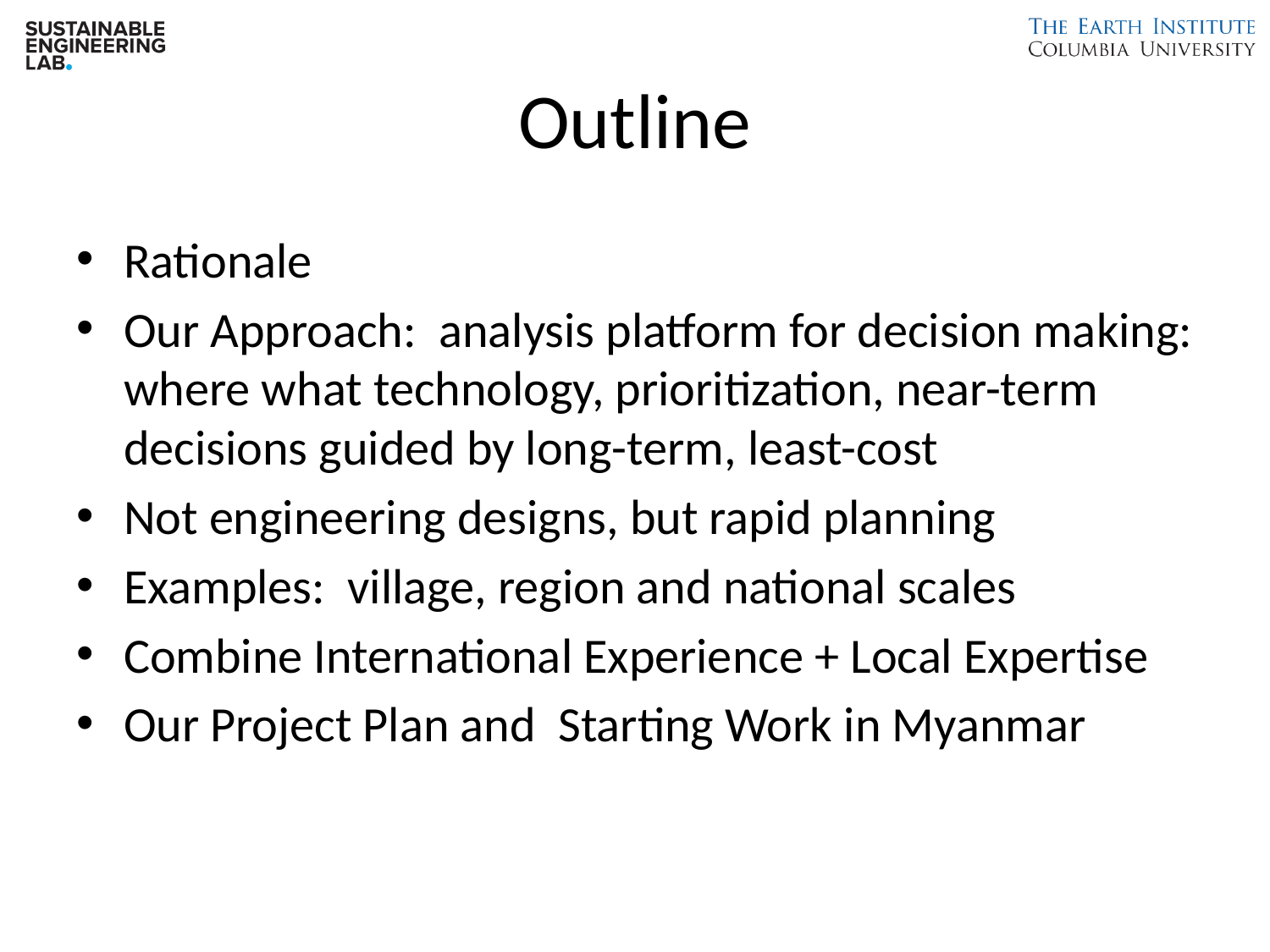

# Outline
Rationale
Our Approach:  analysis platform for decision making: where what technology, prioritization, near-term decisions guided by long-term, least-cost
Not engineering designs, but rapid planning
Examples:  village, region and national scales
Combine International Experience + Local Expertise
Our Project Plan and  Starting Work in Myanmar